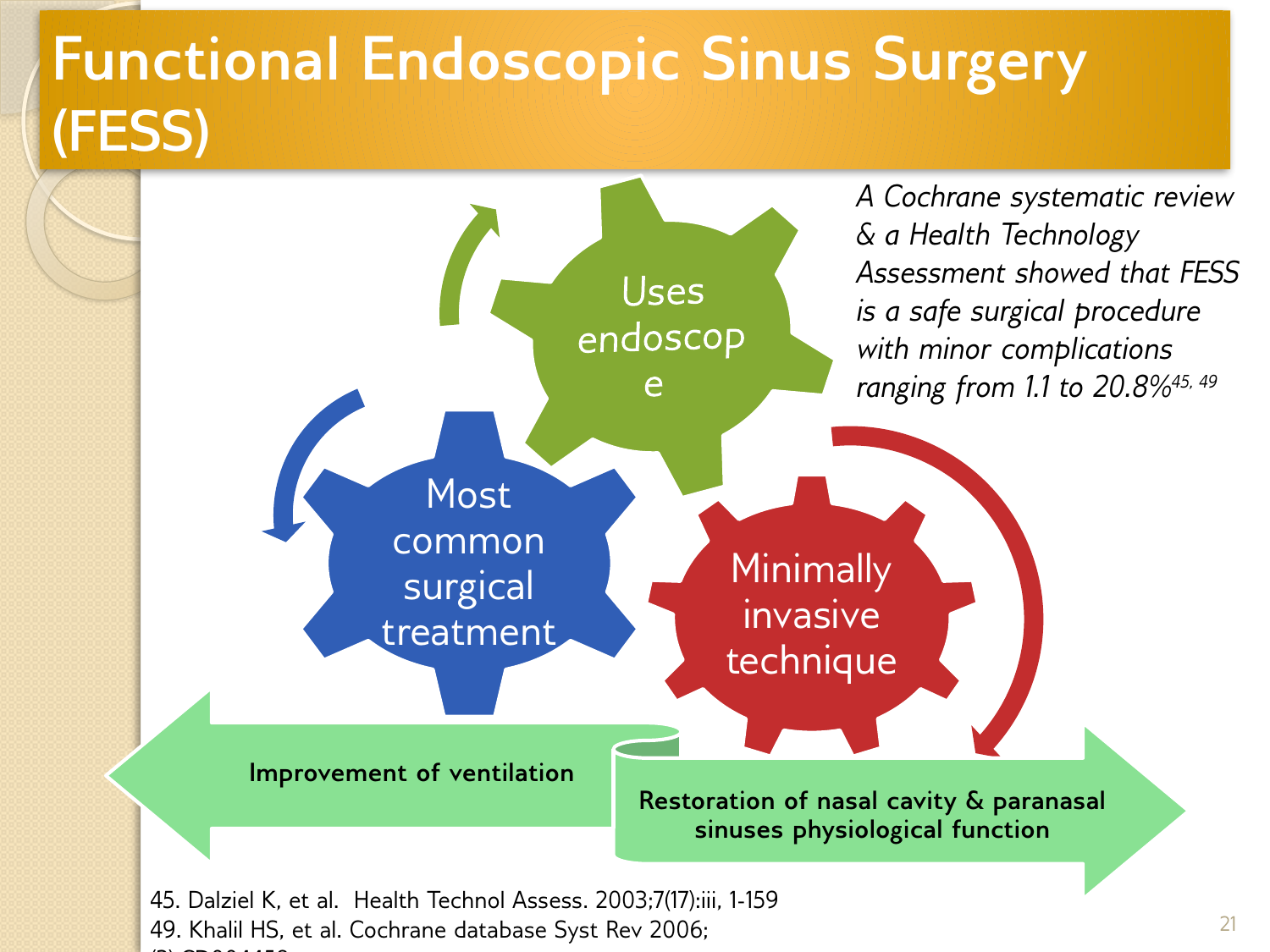

# Functional Endoscopic Sinus Surgery (FESS)
Minimally invasive technique
Most common surgical treatment
Uses endoscope
A Cochrane systematic review & a Health Technology Assessment showed that FESS is a safe surgical procedure with minor complications ranging from 1.1 to 20.8%45, 49
Improvement of ventilation
Restoration of nasal cavity & paranasal sinuses physiological function
21
45. Dalziel K, et al.  Health Technol Assess. 2003;7(17):iii, 1-159
49. Khalil HS, et al. Cochrane database Syst Rev 2006;(3):CD004458